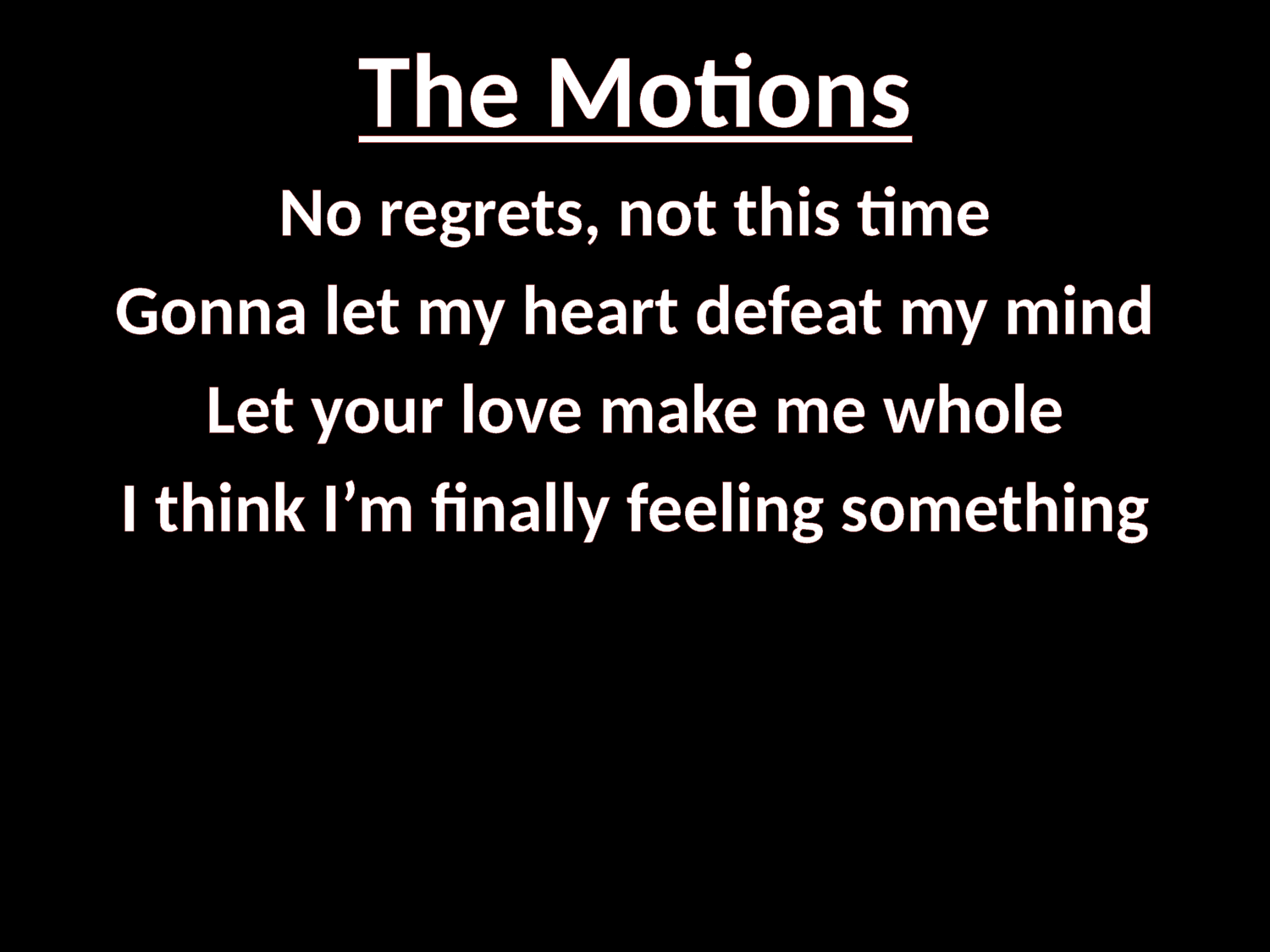

# The Motions
No regrets, not this time
Gonna let my heart defeat my mind
Let your love make me whole
I think I’m finally feeling something